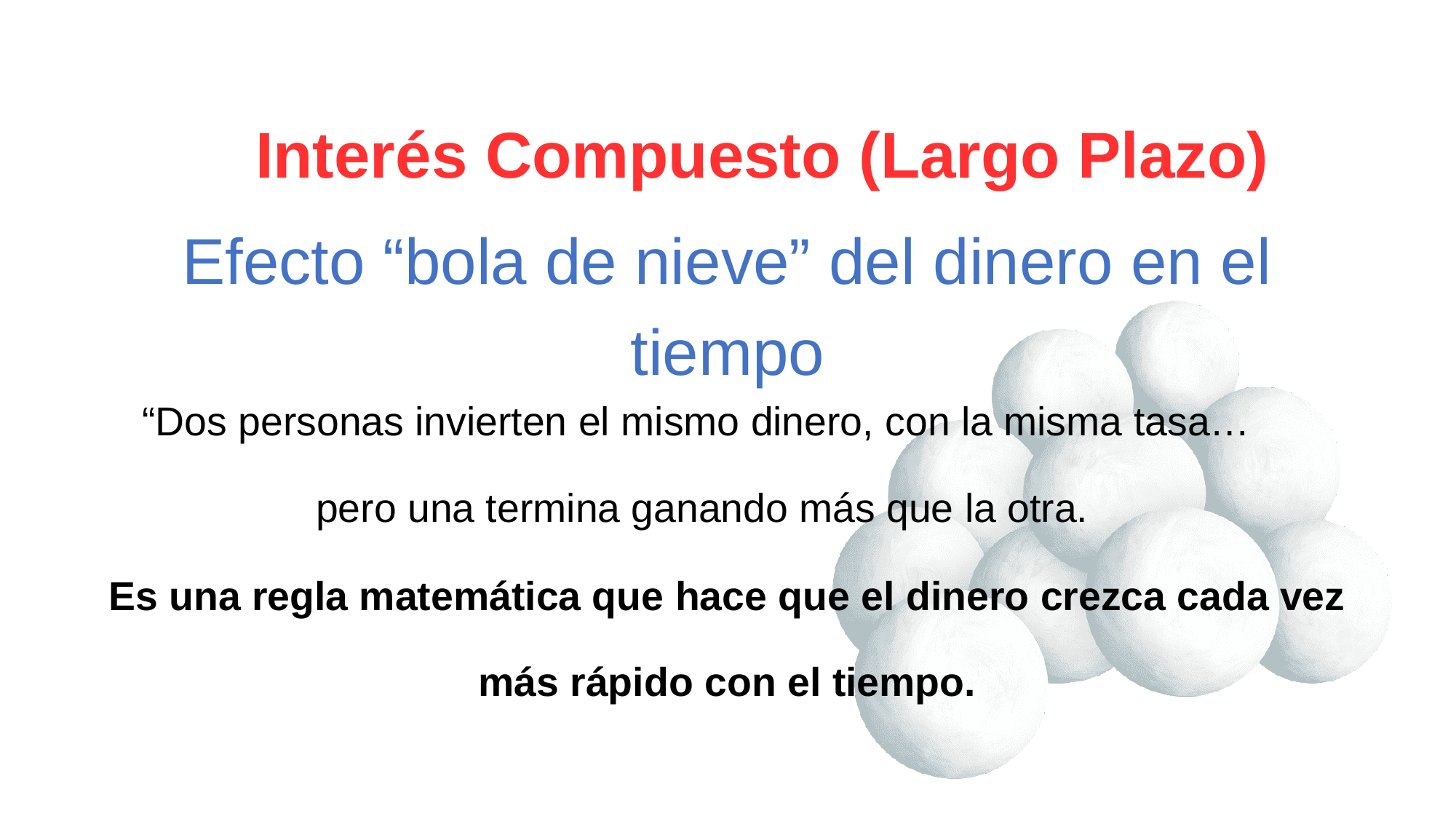

Interés Compuesto (Largo Plazo)
Efecto “bola de nieve” del dinero en el tiempo

“Dos personas invierten el mismo dinero, con la misma tasa…
 pero una termina ganando más que la otra.
Es una regla matemática que hace que el dinero crezca cada vez más rápido con el tiempo.